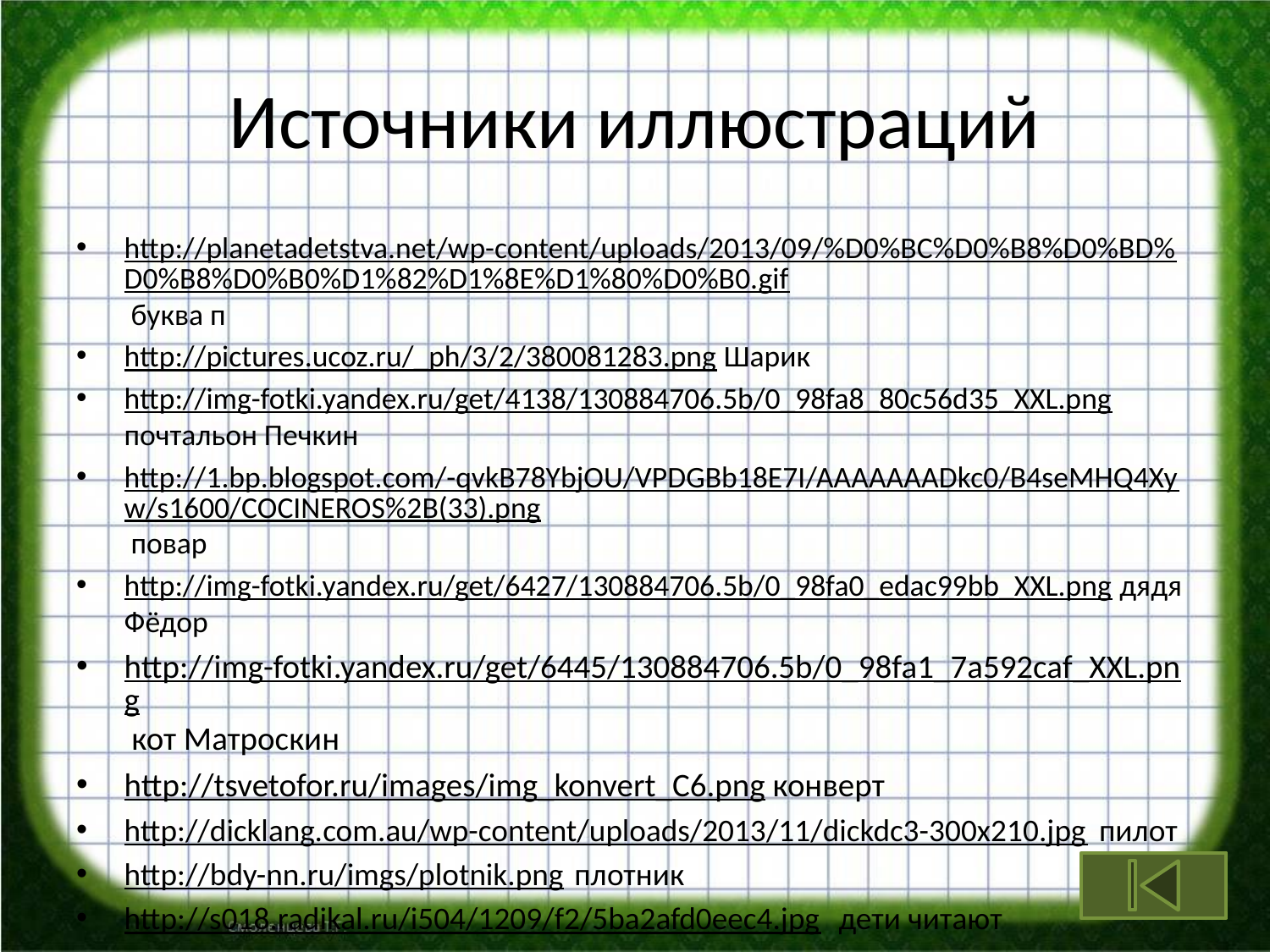

# Источники иллюстраций
http://planetadetstva.net/wp-content/uploads/2013/09/%D0%BC%D0%B8%D0%BD%D0%B8%D0%B0%D1%82%D1%8E%D1%80%D0%B0.gif буква п
http://pictures.ucoz.ru/_ph/3/2/380081283.png Шарик
http://img-fotki.yandex.ru/get/4138/130884706.5b/0_98fa8_80c56d35_XXL.png почтальон Печкин
http://1.bp.blogspot.com/-qvkB78YbjOU/VPDGBb18E7I/AAAAAAADkc0/B4seMHQ4Xyw/s1600/COCINEROS%2B(33).png повар
http://img-fotki.yandex.ru/get/6427/130884706.5b/0_98fa0_edac99bb_XXL.png дядя Фёдор
http://img-fotki.yandex.ru/get/6445/130884706.5b/0_98fa1_7a592caf_XXL.png кот Матроскин
http://tsvetofor.ru/images/img_konvert_C6.png конверт
http://dicklang.com.au/wp-content/uploads/2013/11/dickdc3-300x210.jpg пилот
http://bdy-nn.ru/imgs/plotnik.png плотник
http://s018.radikal.ru/i504/1209/f2/5ba2afd0eec4.jpg  дети читают